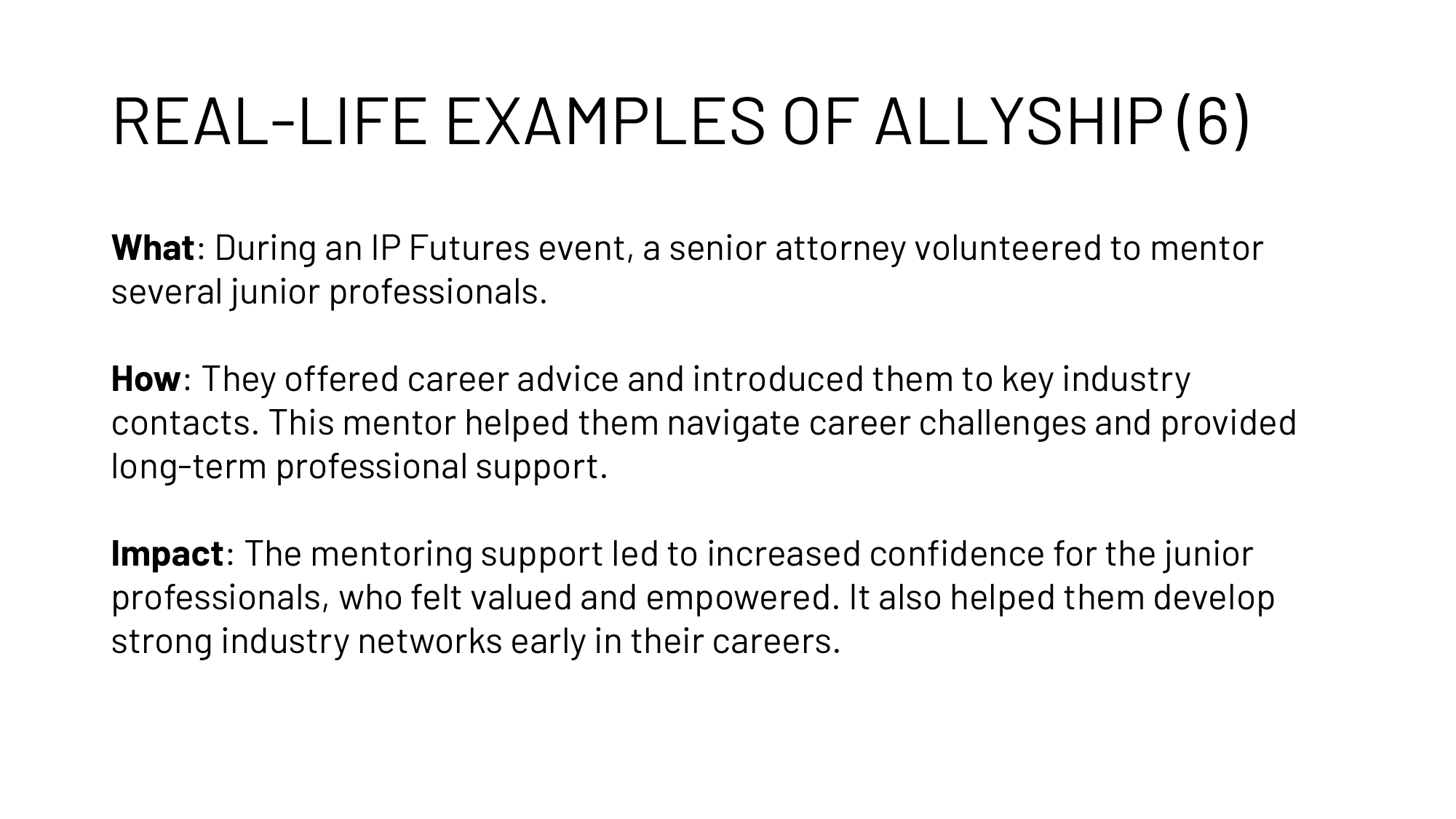

# REAL-LIFE EXAMPLES OF ALLYSHIP (6)
What: During an IP Futures event, a senior attorney volunteered to mentor several junior professionals.
How: They offered career advice and introduced them to key industry contacts. This mentor helped them navigate career challenges and provided long-term professional support.
Impact: The mentoring support led to increased confidence for the junior professionals, who felt valued and empowered. It also helped them develop strong industry networks early in their careers.